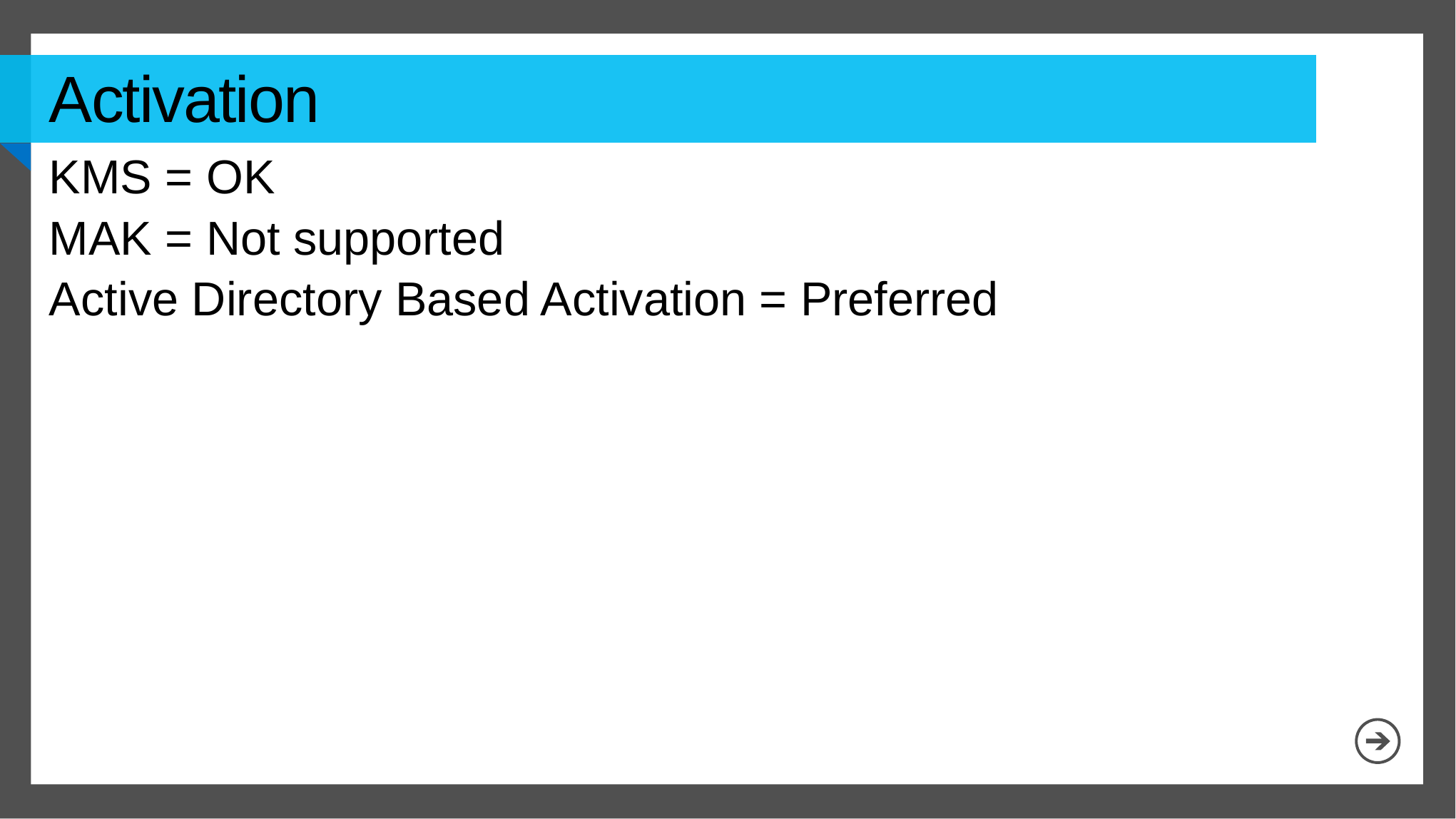

# Activation
KMS = OK
MAK = Not supported
Active Directory Based Activation = Preferred